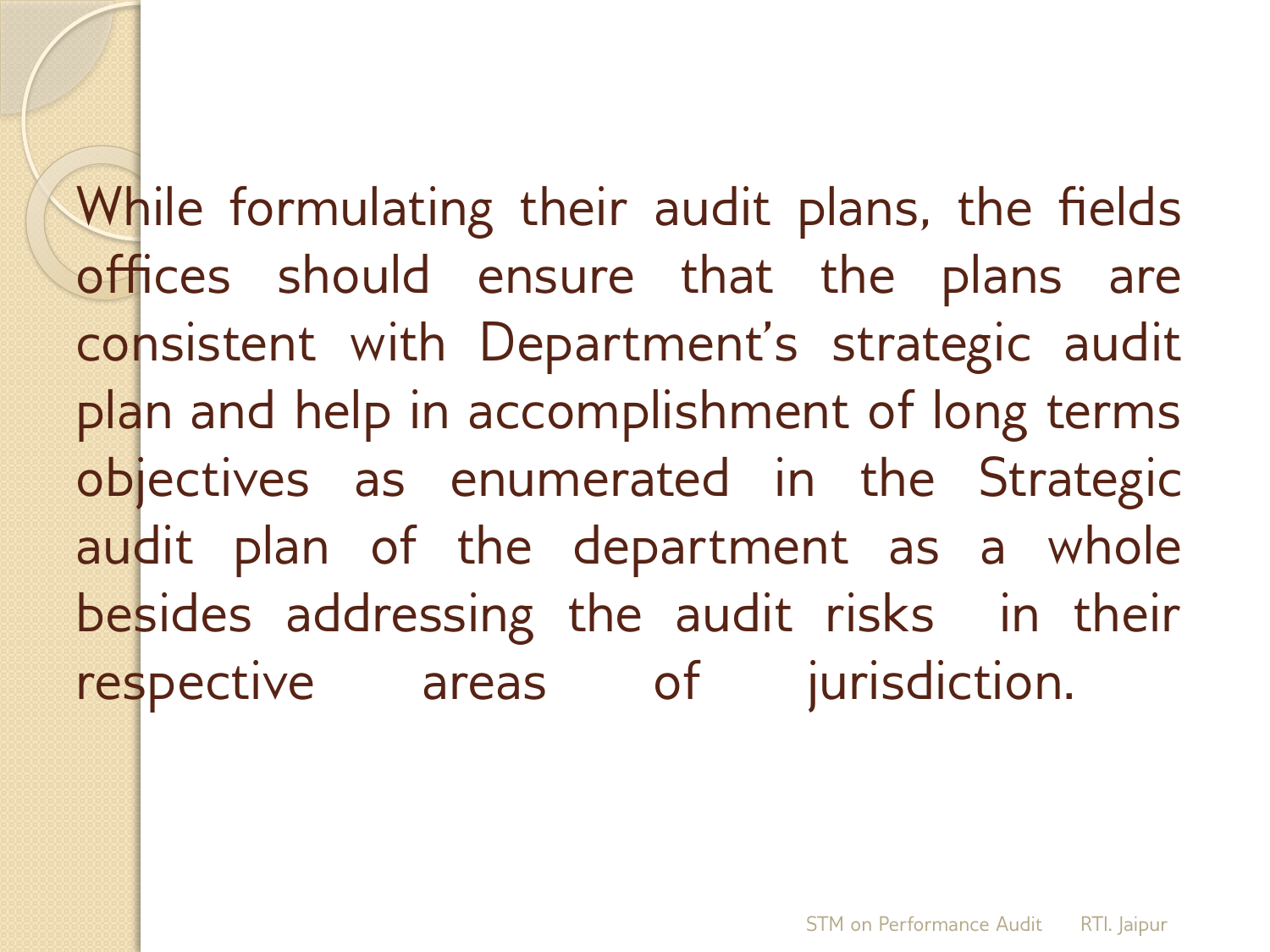

# While formulating their audit plans, the fields offices should ensure that the plans are consistent with Department’s strategic audit plan and help in accomplishment of long terms objectives as enumerated in the Strategic audit plan of the department as a whole besides addressing the audit risks  in their respective areas of jurisdiction.
STM on Performance Audit      RTI. Jaipur